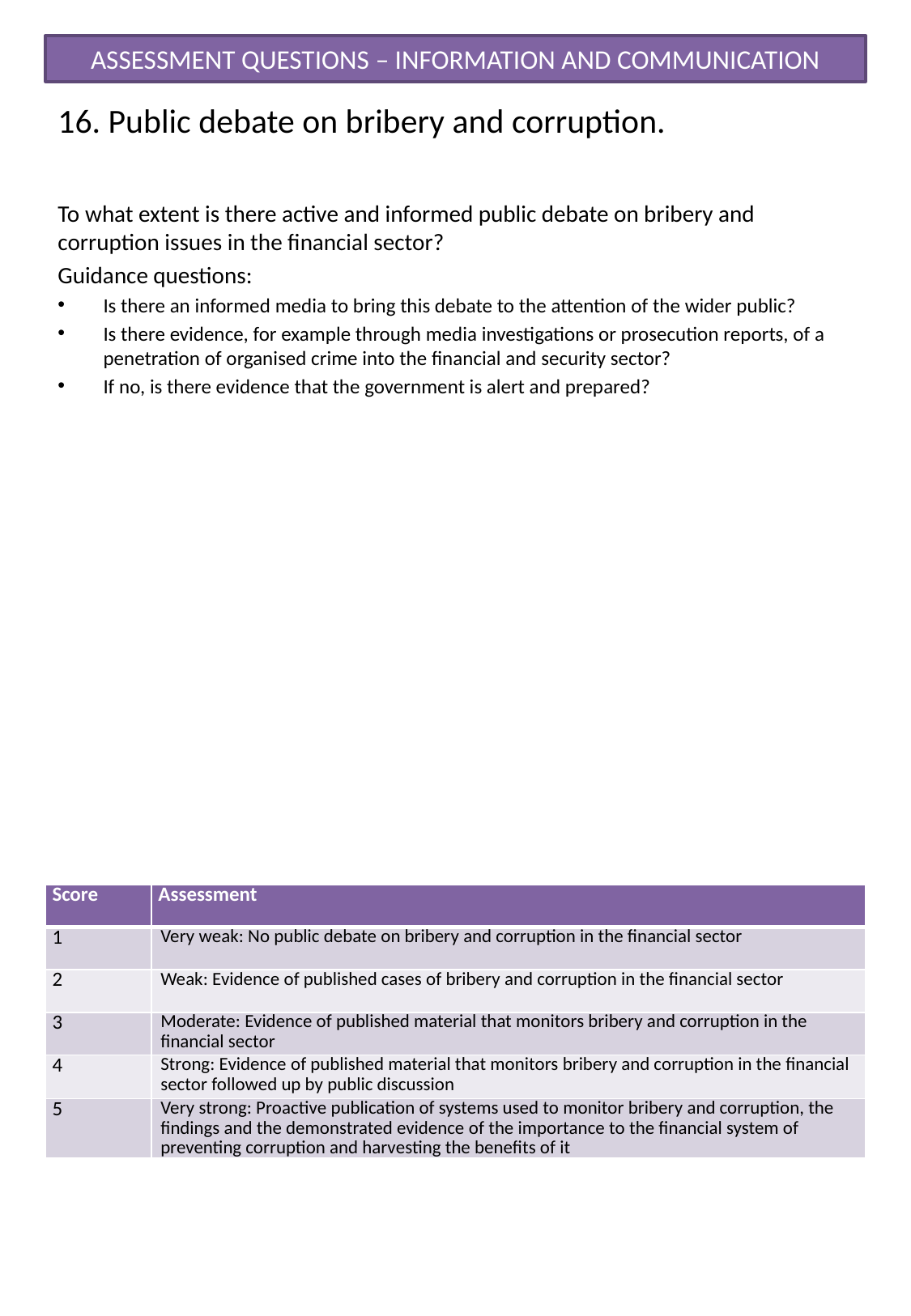

ASSESSMENT QUESTIONS – INFORMATION AND COMMUNICATION
# 16. Public debate on bribery and corruption.
To what extent is there active and informed public debate on bribery and corruption issues in the financial sector?
Guidance questions:
Is there an informed media to bring this debate to the attention of the wider public?
Is there evidence, for example through media investigations or prosecution reports, of a penetration of organised crime into the financial and security sector?
If no, is there evidence that the government is alert and prepared?
| Score | Assessment |
| --- | --- |
| 1 | Very weak: No public debate on bribery and corruption in the financial sector |
| 2 | Weak: Evidence of published cases of bribery and corruption in the financial sector |
| 3 | Moderate: Evidence of published material that monitors bribery and corruption in the financial sector |
| 4 | Strong: Evidence of published material that monitors bribery and corruption in the financial sector followed up by public discussion |
| 5 | Very strong: Proactive publication of systems used to monitor bribery and corruption, the findings and the demonstrated evidence of the importance to the financial system of preventing corruption and harvesting the benefits of it |